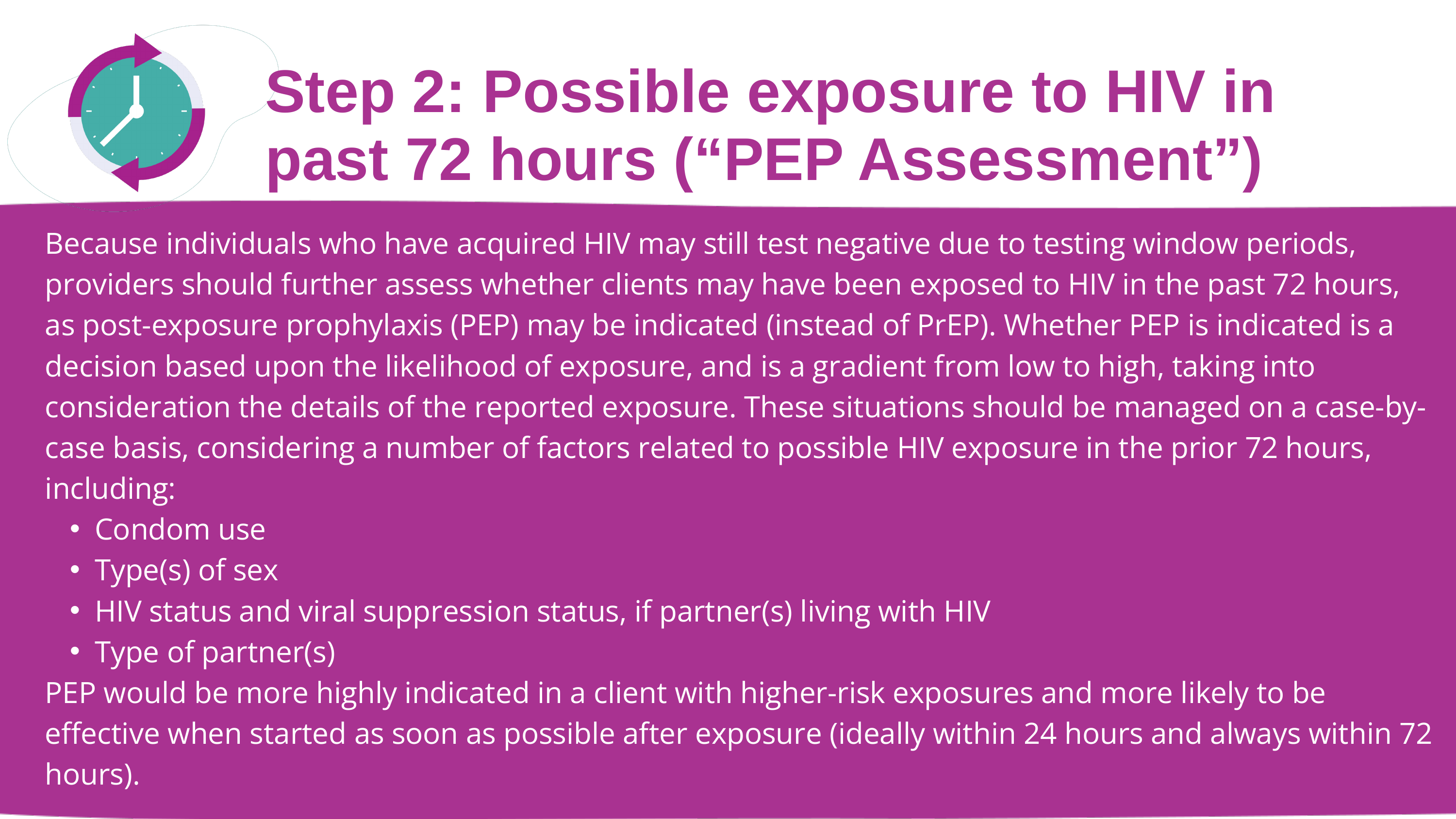

Step 2: Possible exposure to HIV in past 72 hours (“PEP Assessment”)

Because individuals who have acquired HIV may still test negative due to testing window periods, providers should further assess whether clients may have been exposed to HIV in the past 72 hours, as post-exposure prophylaxis (PEP) may be indicated (instead of PrEP). Whether PEP is indicated is a decision based upon the likelihood of exposure, and is a gradient from low to high, taking into consideration the details of the reported exposure. These situations should be managed on a case-by-case basis, considering a number of factors related to possible HIV exposure in the prior 72 hours, including:
Condom use
Type(s) of sex
HIV status and viral suppression status, if partner(s) living with HIV
Type of partner(s)
PEP would be more highly indicated in a client with higher-risk exposures and more likely to be effective when started as soon as possible after exposure (ideally within 24 hours and always within 72 hours).